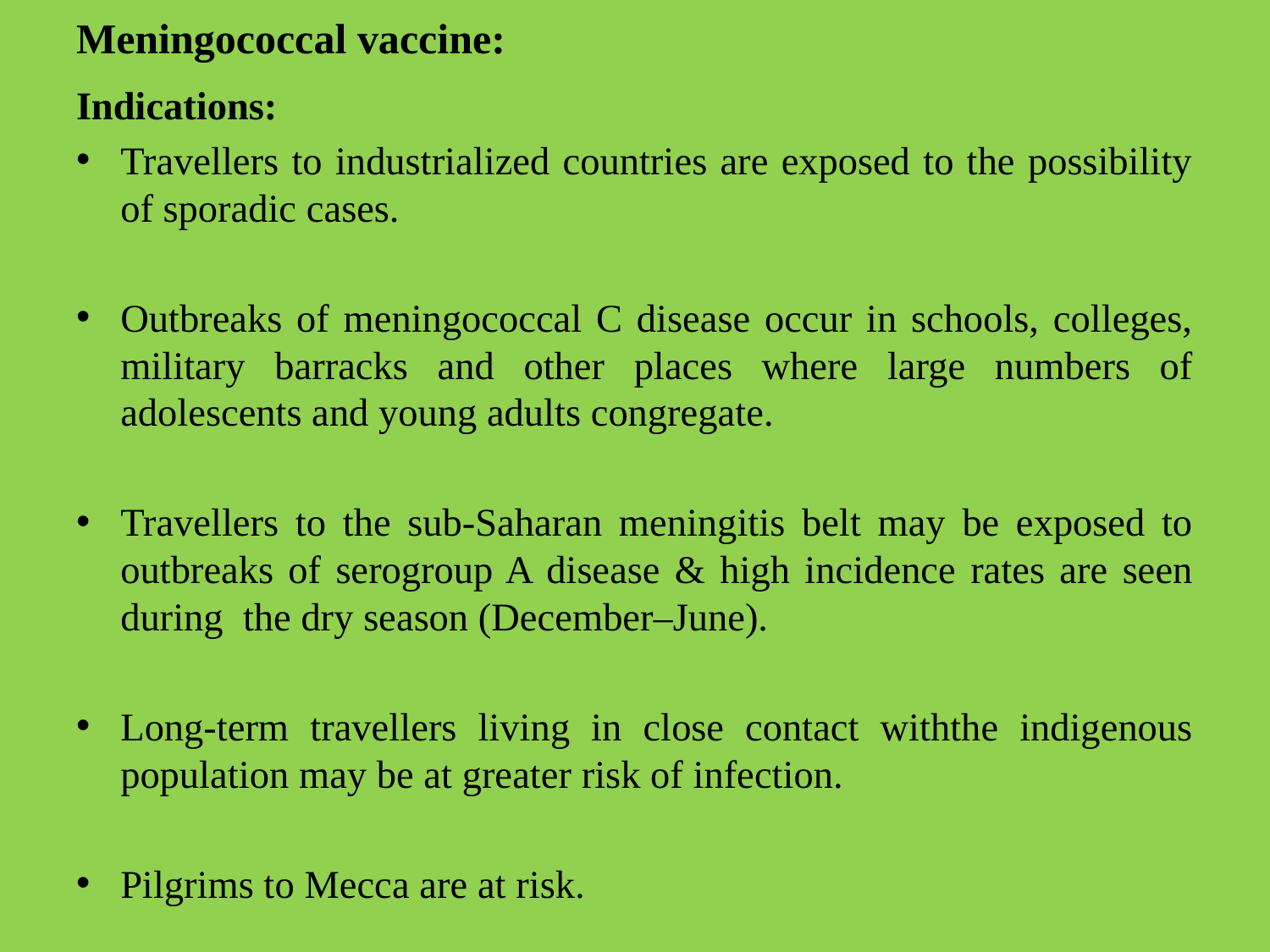

# Meningococcal vaccine:
Indications:
Travellers to industrialized countries are exposed to the possibility of sporadic cases.

Outbreaks of meningococcal C disease occur in schools, colleges, military barracks and other places where large numbers of adolescents and young adults congregate.

Travellers to the sub-Saharan meningitis belt may be exposed to outbreaks of serogroup A disease & high incidence rates are seen during  the dry season (December–June).

Long-term travellers living in close contact withthe indigenous population may be at greater risk of infection.

Pilgrims to Mecca are at risk.